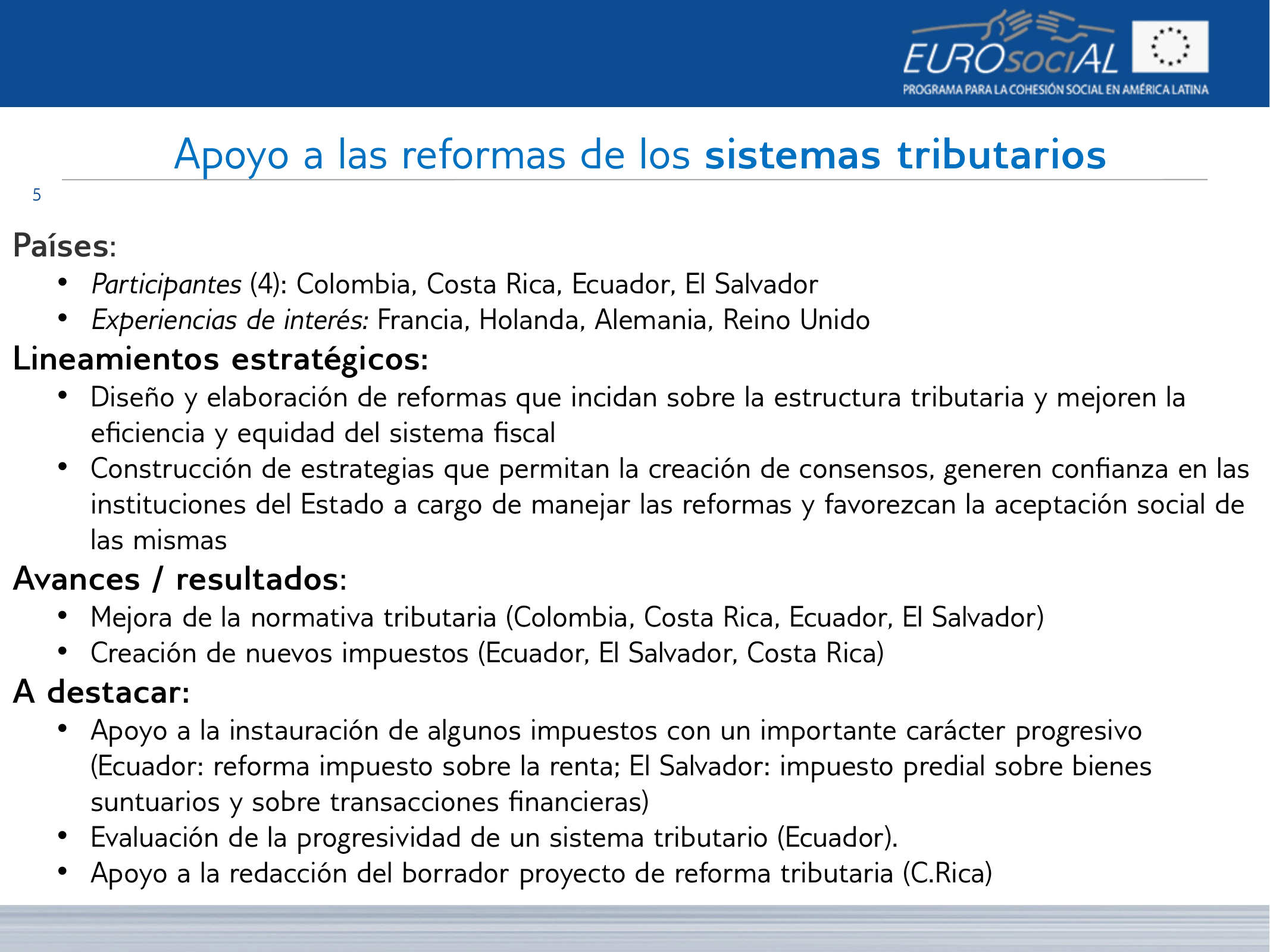

# Apoyo a las reformas de los sistemas tributarios
5
Países:
Participantes (4): Colombia, Costa Rica, Ecuador, El Salvador
Experiencias de interés: Francia, Holanda, Alemania, Reino Unido
Lineamientos estratégicos:
Diseño y elaboración de reformas que incidan sobre la estructura tributaria y mejoren la eficiencia y equidad del sistema fiscal
Construcción de estrategias que permitan la creación de consensos, generen confianza en las instituciones del Estado a cargo de manejar las reformas y favorezcan la aceptación social de las mismas
Avances / resultados:
Mejora de la normativa tributaria (Colombia, Costa Rica, Ecuador, El Salvador)
Creación de nuevos impuestos (Ecuador, El Salvador, Costa Rica)
A destacar:
Apoyo a la instauración de algunos impuestos con un importante carácter progresivo (Ecuador: reforma impuesto sobre la renta; El Salvador: impuesto predial sobre bienes suntuarios y sobre transacciones financieras)
Evaluación de la progresividad de un sistema tributario (Ecuador).
Apoyo a la redacción del borrador proyecto de reforma tributaria (C.Rica)